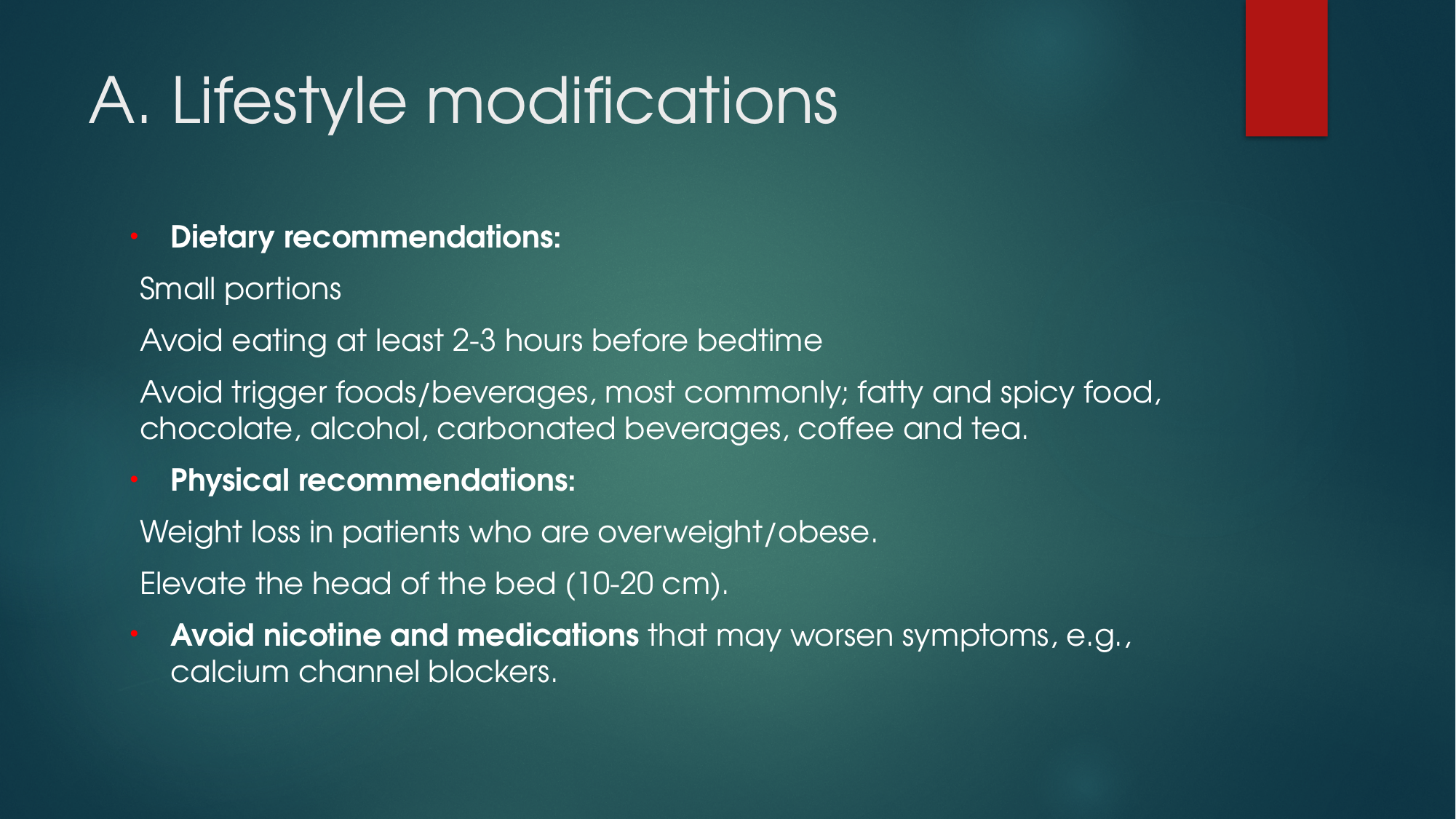

# A. Lifestyle modifications
Dietary recommendations:
Small portions
Avoid eating at least 2-3 hours before bedtime
Avoid trigger foods/beverages, most commonly; fatty and spicy food, chocolate, alcohol, carbonated beverages, coffee and tea.
Physical recommendations:
Weight loss in patients who are overweight/obese.
Elevate the head of the bed (10-20 cm).
Avoid nicotine and medications that may worsen symptoms, e.g., calcium channel blockers.